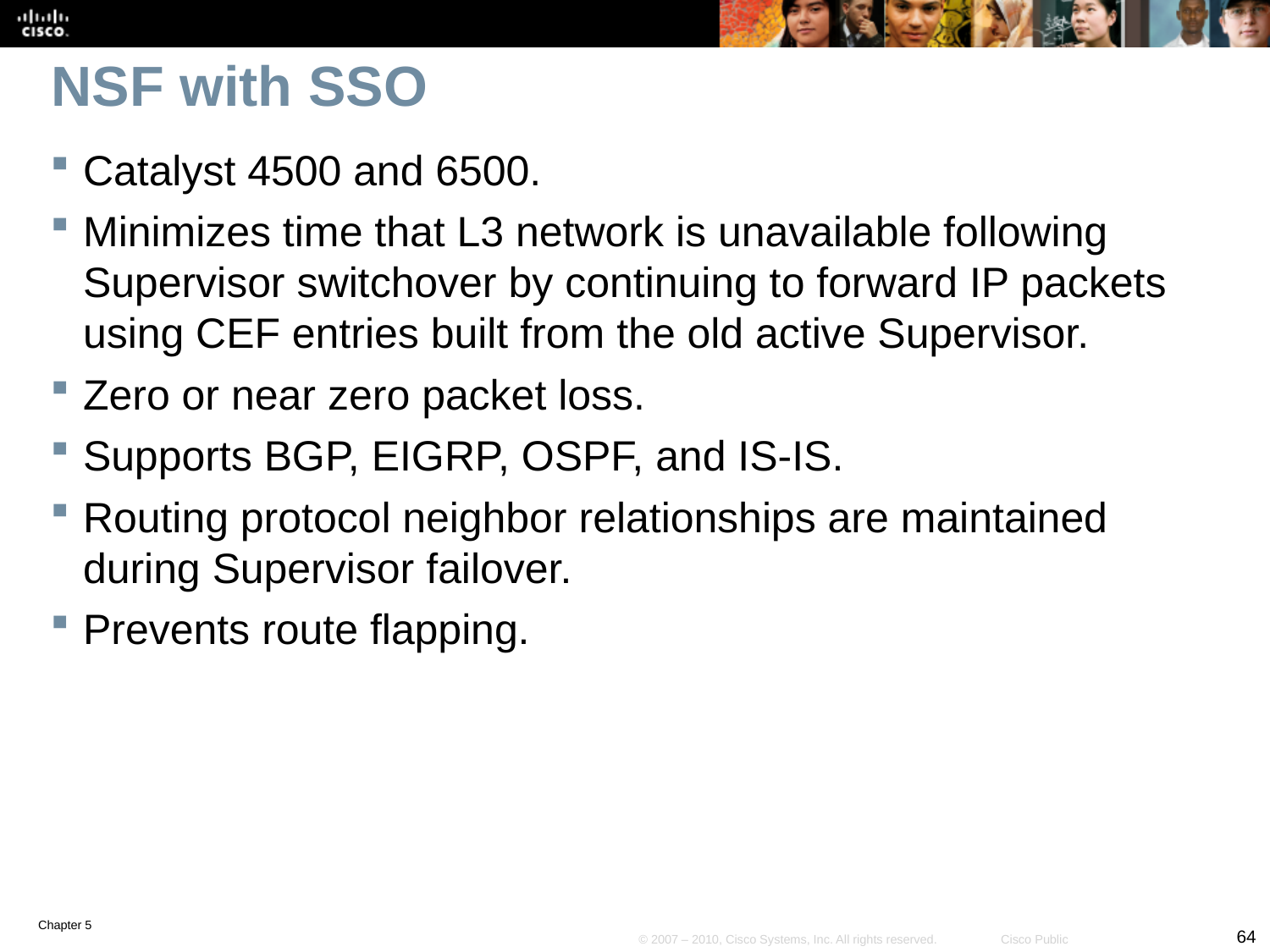

# NSF with SSO
Catalyst 4500 and 6500.
Minimizes time that L3 network is unavailable following Supervisor switchover by continuing to forward IP packets using CEF entries built from the old active Supervisor.
Zero or near zero packet loss.
Supports BGP, EIGRP, OSPF, and IS-IS.
Routing protocol neighbor relationships are maintained during Supervisor failover.
Prevents route flapping.